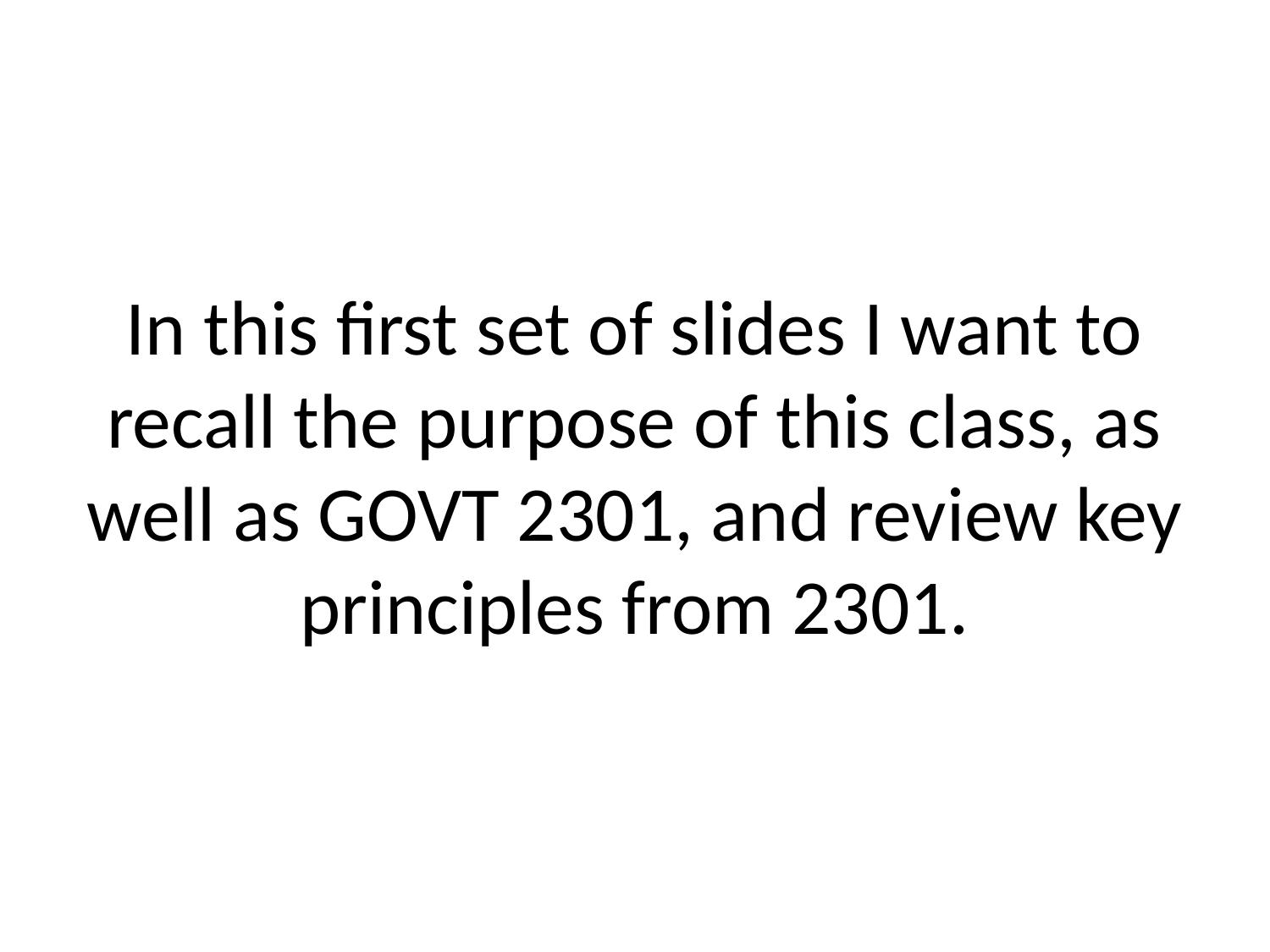

# In this first set of slides I want to recall the purpose of this class, as well as GOVT 2301, and review key principles from 2301.